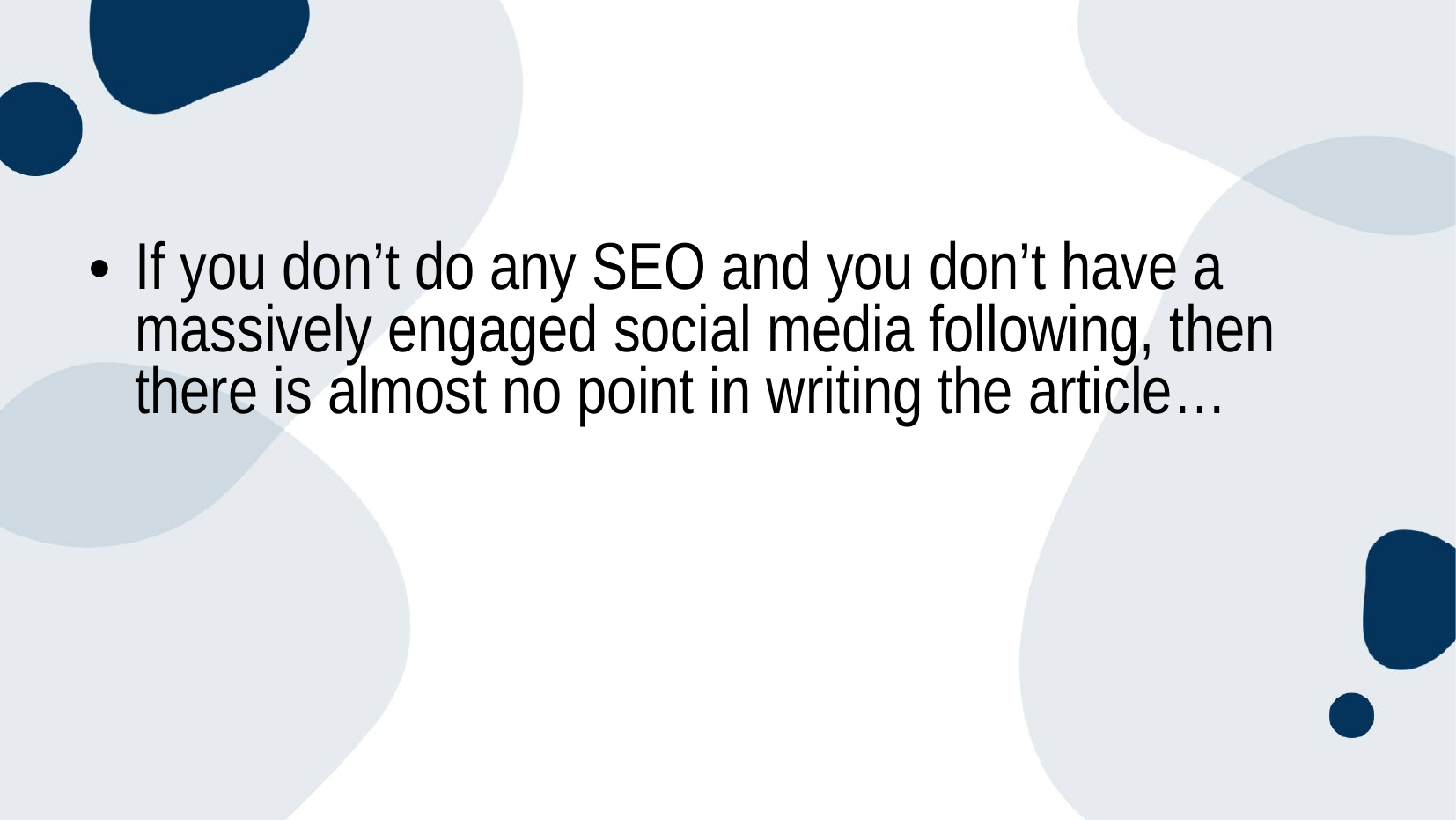

If you don’t do any SEO and you don’t have a massively engaged social media following, then there is almost no point in writing the article…